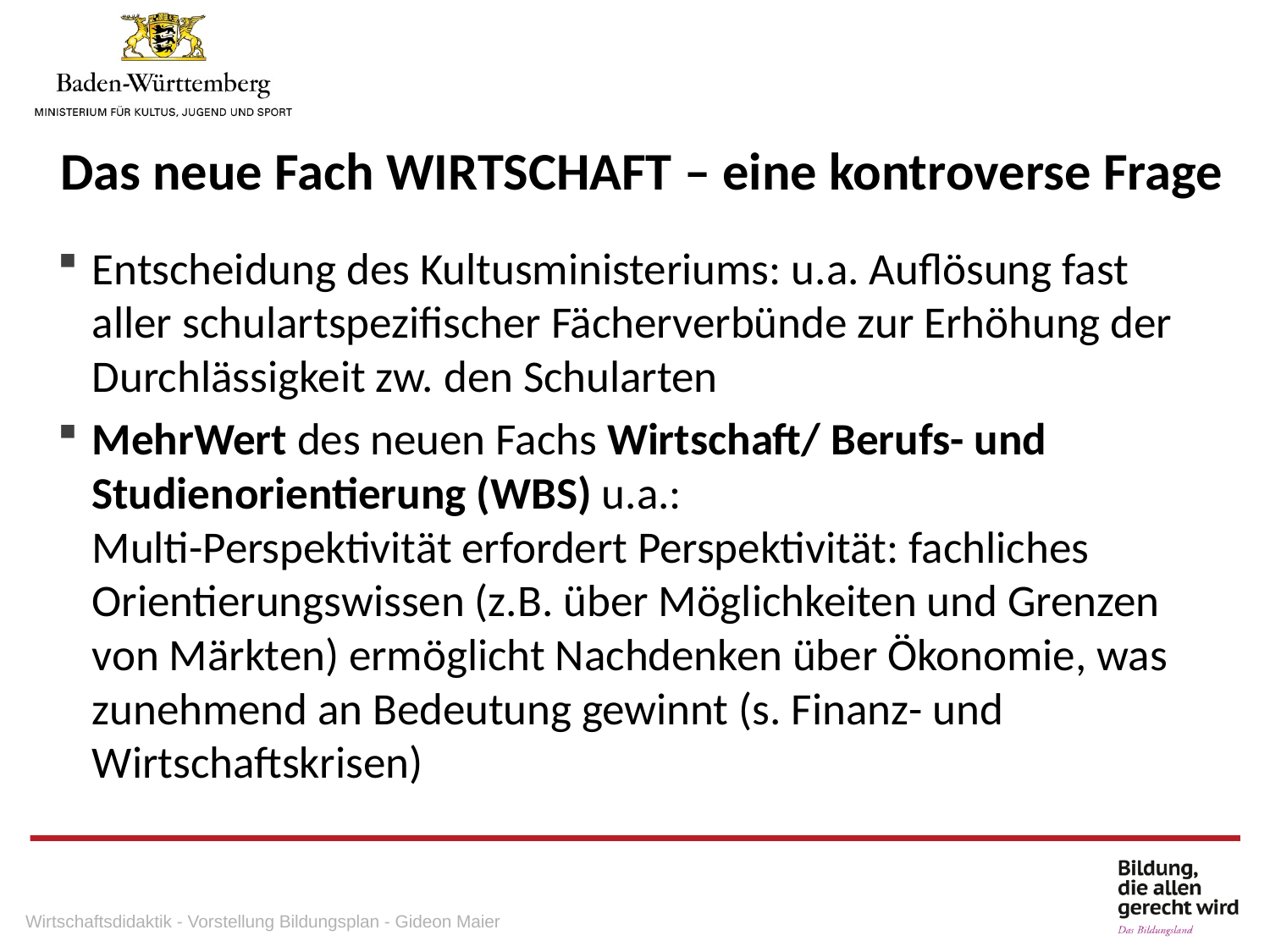

# Das neue Fach WIRTSCHAFT – eine kontroverse Frage
Entscheidung des Kultusministeriums: u.a. Auflösung fast aller schulartspezifischer Fächerverbünde zur Erhöhung der Durchlässigkeit zw. den Schularten
MehrWert des neuen Fachs Wirtschaft/ Berufs- und Studienorientierung (WBS) u.a.:
Multi-Perspektivität erfordert Perspektivität: fachliches Orientierungswissen (z.B. über Möglichkeiten und Grenzen von Märkten) ermöglicht Nachdenken über Ökonomie, was zunehmend an Bedeutung gewinnt (s. Finanz- und Wirtschaftskrisen)
Wirtschaftsdidaktik - Vorstellung Bildungsplan - Gideon Maier